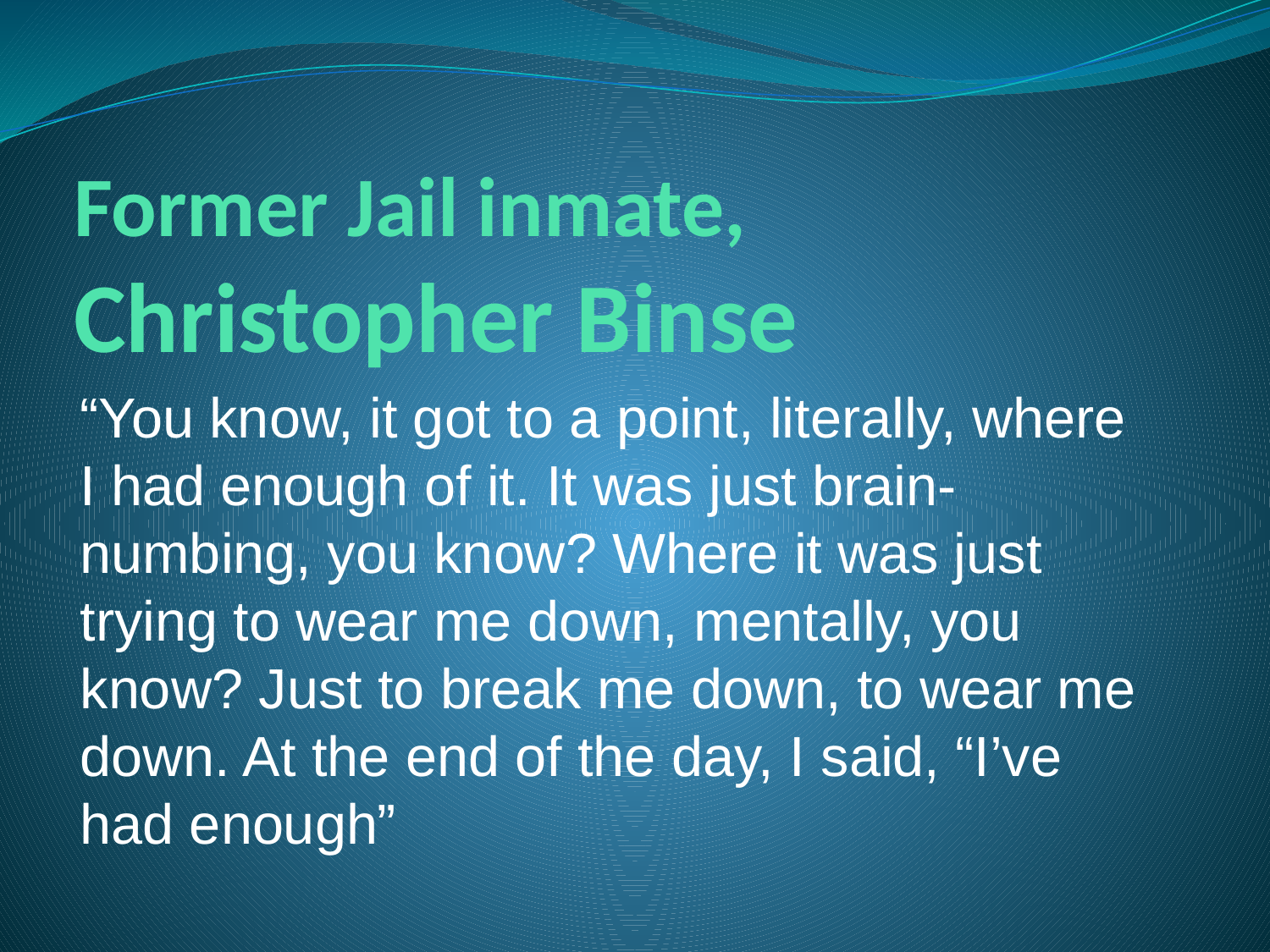

# Former Jail inmate, Christopher Binse
“You know, it got to a point, literally, where I had enough of it. It was just brain-numbing, you know? Where it was just trying to wear me down, mentally, you know? Just to break me down, to wear me down. At the end of the day, I said, “I’ve had enough”